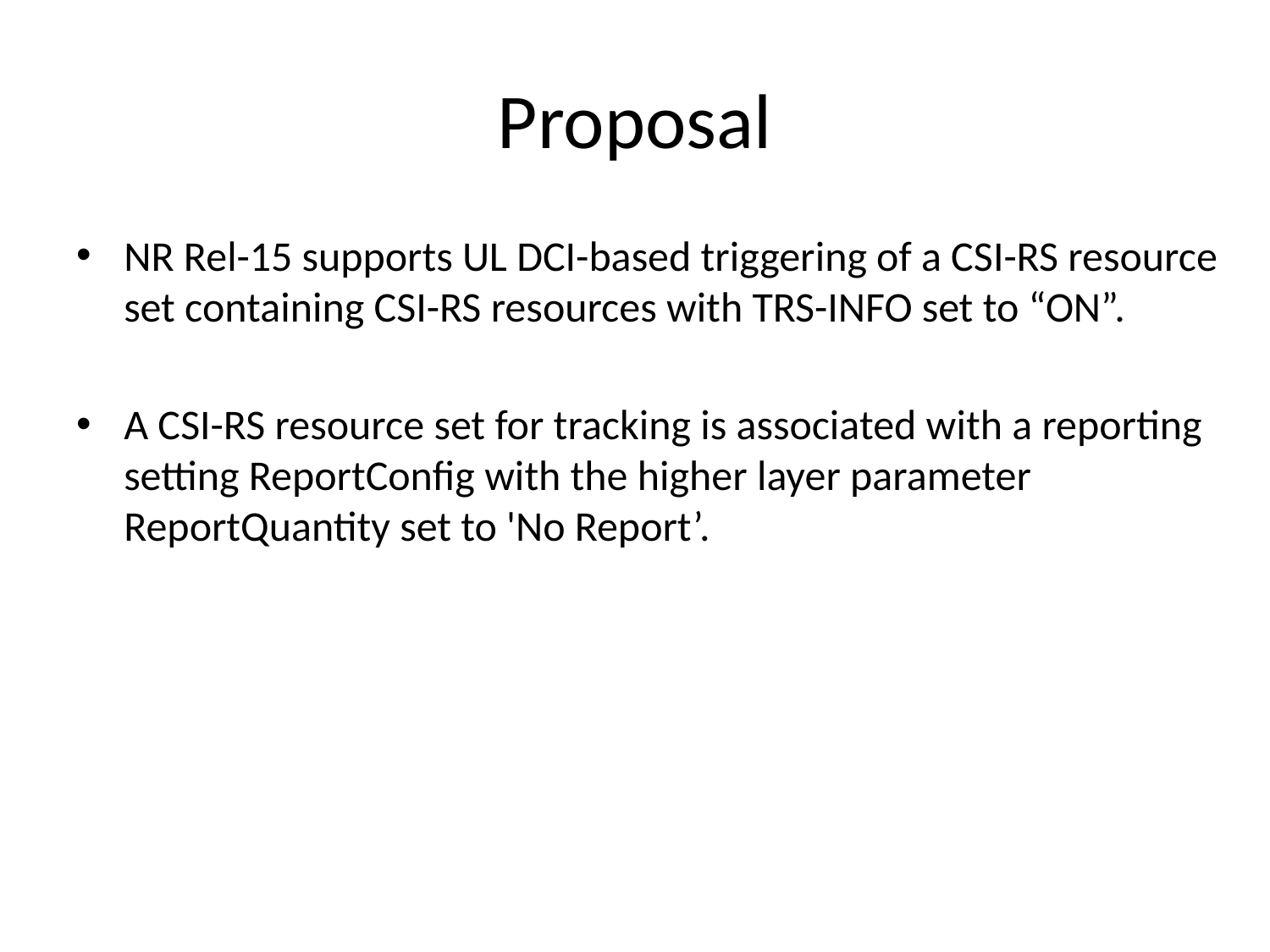

# Proposal
NR Rel-15 supports UL DCI-based triggering of a CSI-RS resource set containing CSI-RS resources with TRS-INFO set to “ON”.

A CSI-RS resource set for tracking is associated with a reporting setting ReportConfig with the higher layer parameter ReportQuantity set to 'No Report’.